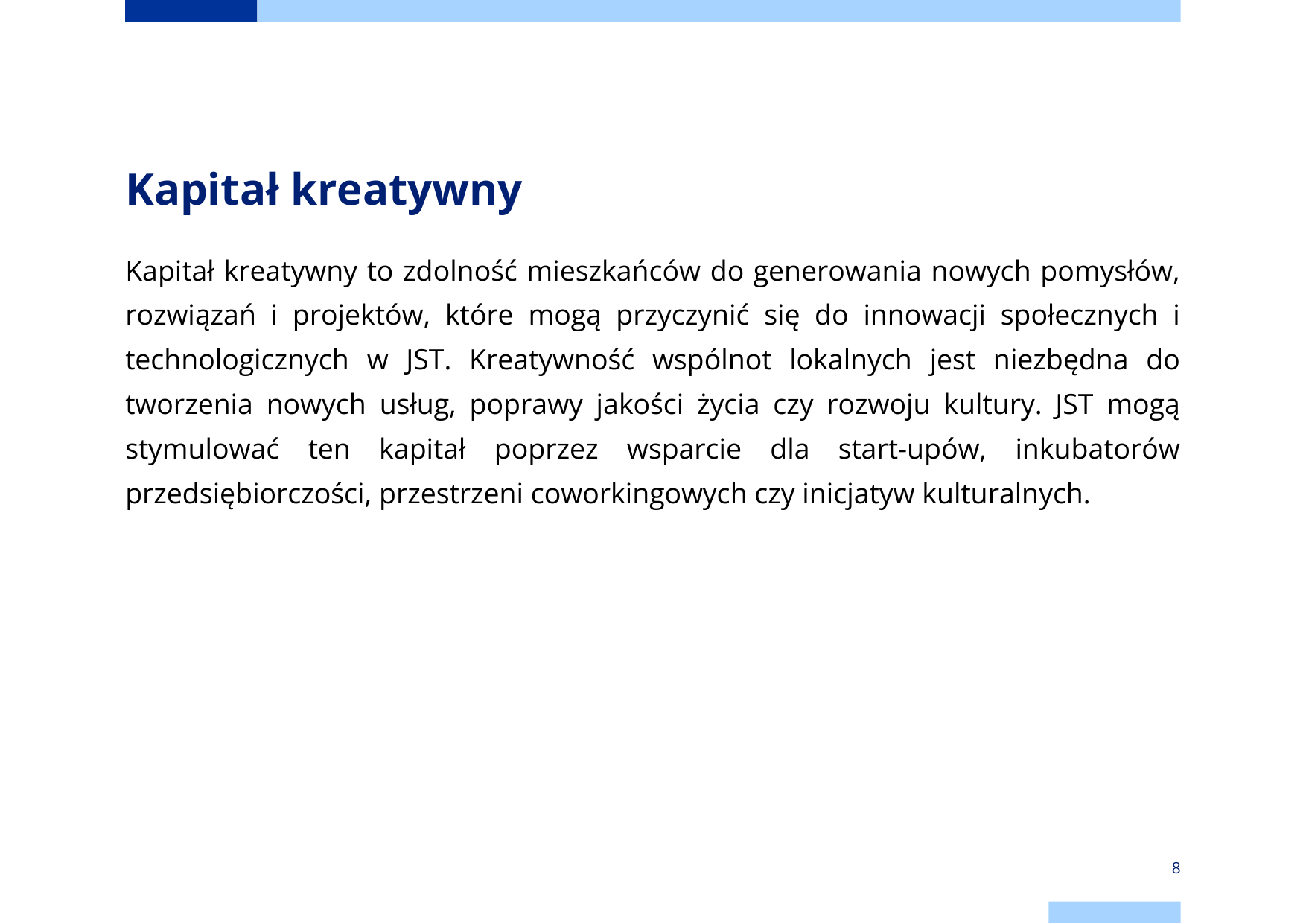

# Kapitał kreatywny
Kapitał kreatywny to zdolność mieszkańców do generowania nowych pomysłów, rozwiązań i projektów, które mogą przyczynić się do innowacji społecznych i technologicznych w JST. Kreatywność wspólnot lokalnych jest niezbędna do tworzenia nowych usług, poprawy jakości życia czy rozwoju kultury. JST mogą stymulować ten kapitał poprzez wsparcie dla start-upów, inkubatorów przedsiębiorczości, przestrzeni coworkingowych czy inicjatyw kulturalnych.
8